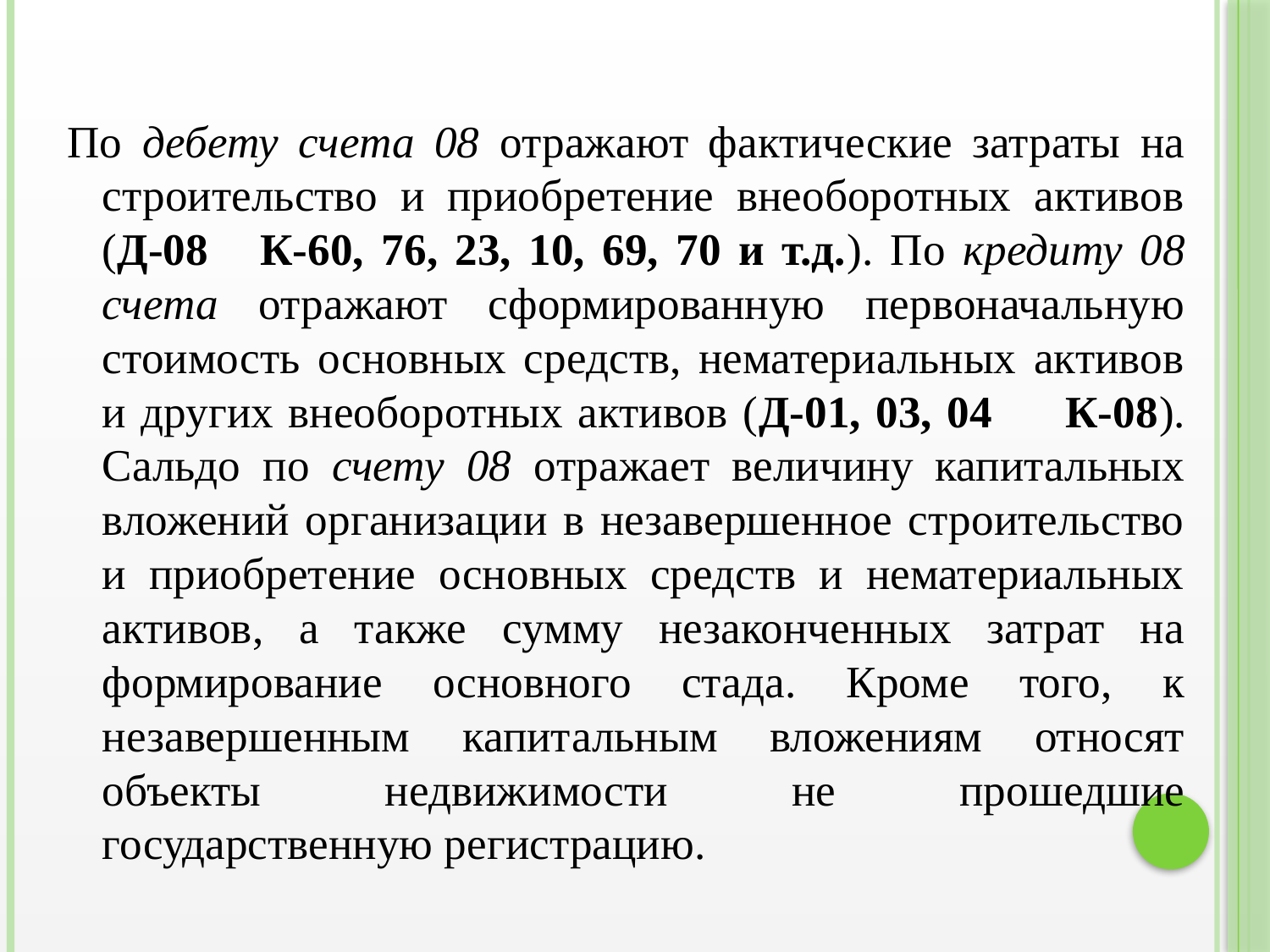

По дебету счета 08 отражают фактические затраты на строительство и приобретение внеоборотных активов (Д-08   К-60, 76, 23, 10, 69, 70 и т.д.). По кредиту 08 счета отражают сформированную первоначальную стоимость основных средств, нематериальных активов и других внеоборотных активов (Д-01, 03, 04     К-08). Сальдо по счету 08 отражает величину капитальных вложений организации в незавершенное строительство и приобретение основных средств и нематериальных активов, а также сумму незаконченных затрат на формирование основного стада. Кроме того, к незавершенным капитальным вложениям относят объекты недвижимости не прошедшие государственную регистрацию.